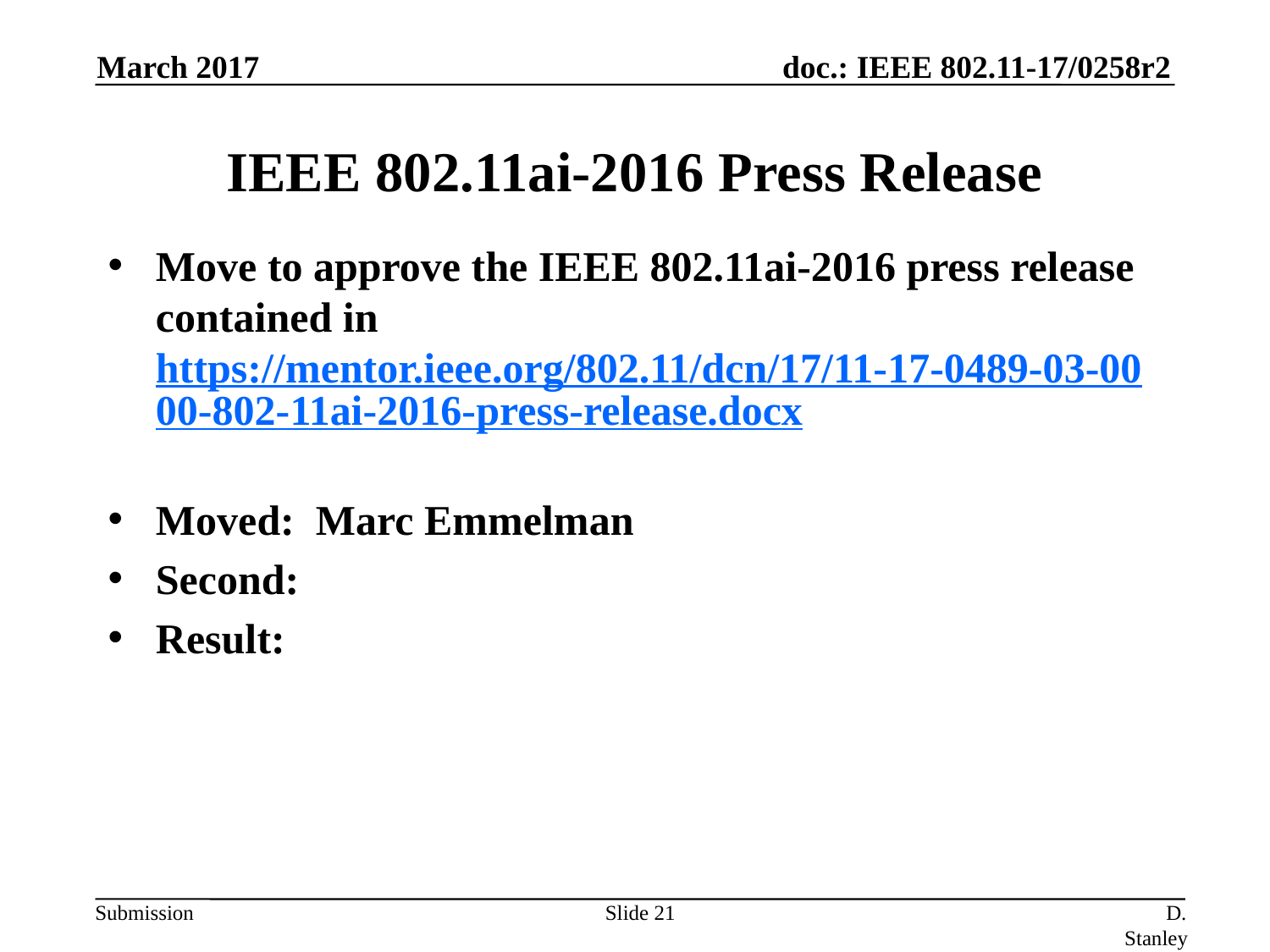

March 2017
# IEEE 802.11ai-2016 Press Release
Move to approve the IEEE 802.11ai-2016 press release contained in https://mentor.ieee.org/802.11/dcn/17/11-17-0489-03-0000-802-11ai-2016-press-release.docx
Moved:  Marc Emmelman
Second:
Result:
Slide 21
D. Stanley, HP Enterprise